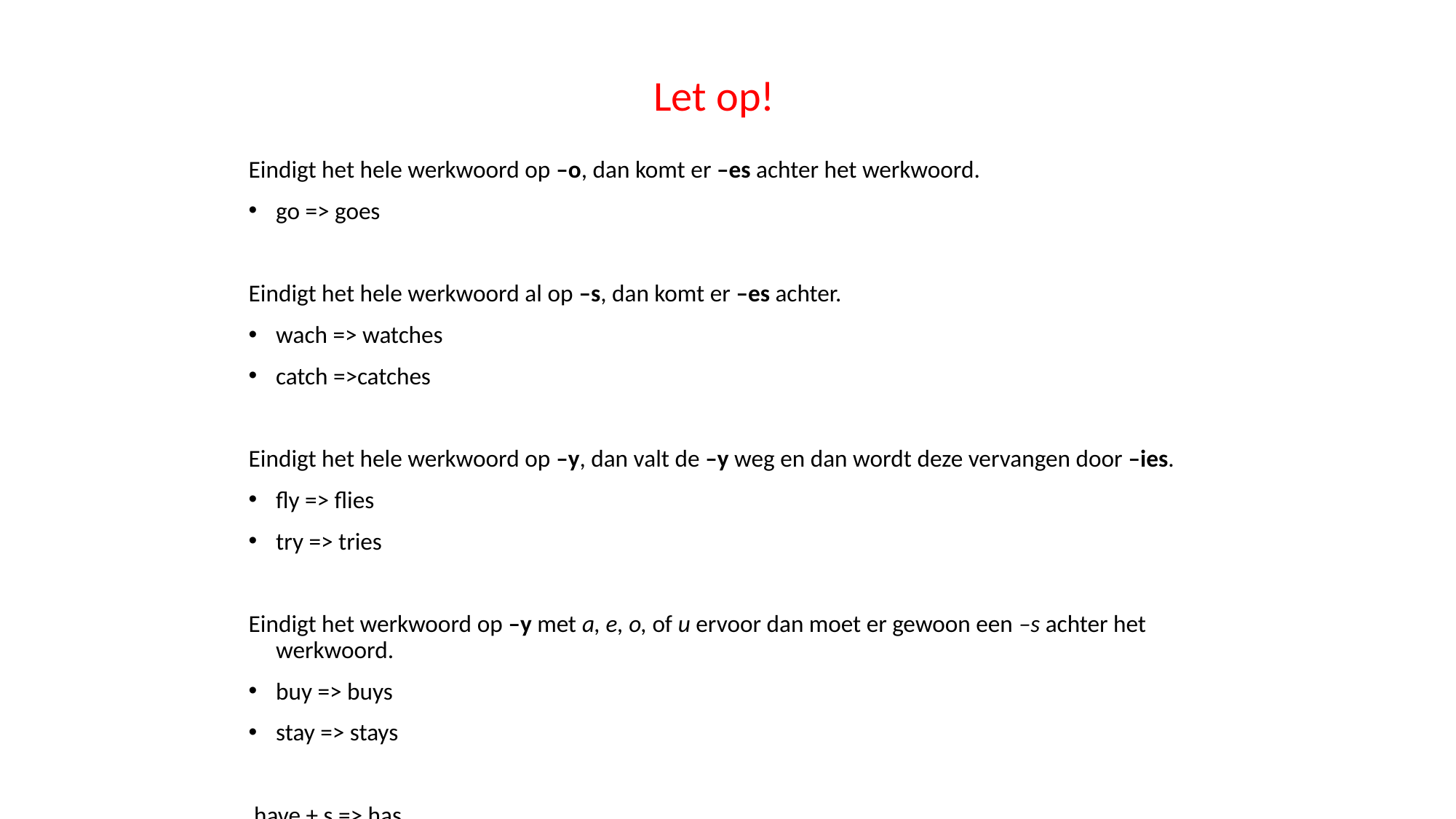

# Let op!
Eindigt het hele werkwoord op –o, dan komt er –es achter het werkwoord.
go => goes

Eindigt het hele werkwoord al op –s, dan komt er –es achter.
wach => watches
catch =>catches

Eindigt het hele werkwoord op –y, dan valt de –y weg en dan wordt deze vervangen door –ies.
fly => flies
try => tries

Eindigt het werkwoord op –y met a, e, o, of u ervoor dan moet er gewoon een –s achter het werkwoord.
buy => buys
stay => stays

 have + s => has